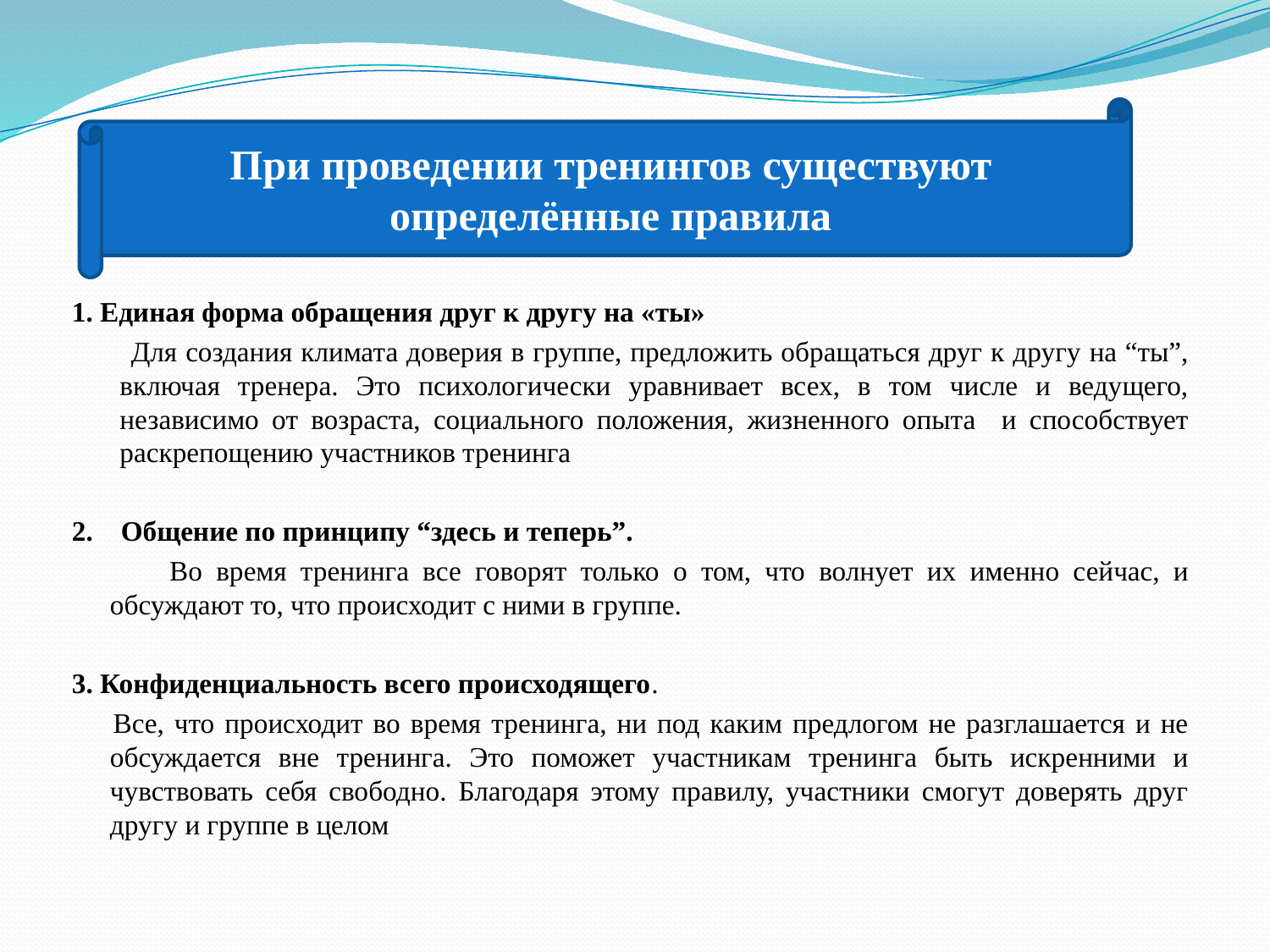

При проведении тренингов существуют определённые правила
1. Единая форма обращения друг к другу на «ты»
       Для создания климата доверия в группе, предложить обращаться друг к другу на “ты”, включая тренера. Это психологически уравнивает всех, в том числе и ведущего, независимо от возраста, социального положения, жизненного опыта  и способствует раскрепощению участников тренинга

2.    Общение по принципу “здесь и теперь”.
       Во время тренинга все говорят только о том, что волнует их именно сейчас, и обсуждают то, что происходит с ними в группе.

3. Конфиденциальность всего происходящего.
    Все, что происходит во время тренинга, ни под каким предлогом не разглашается и не обсуждается вне тренинга. Это поможет участникам тренинга быть искренними и чувствовать себя свободно. Благодаря этому правилу, участники смогут доверять друг другу и группе в целом